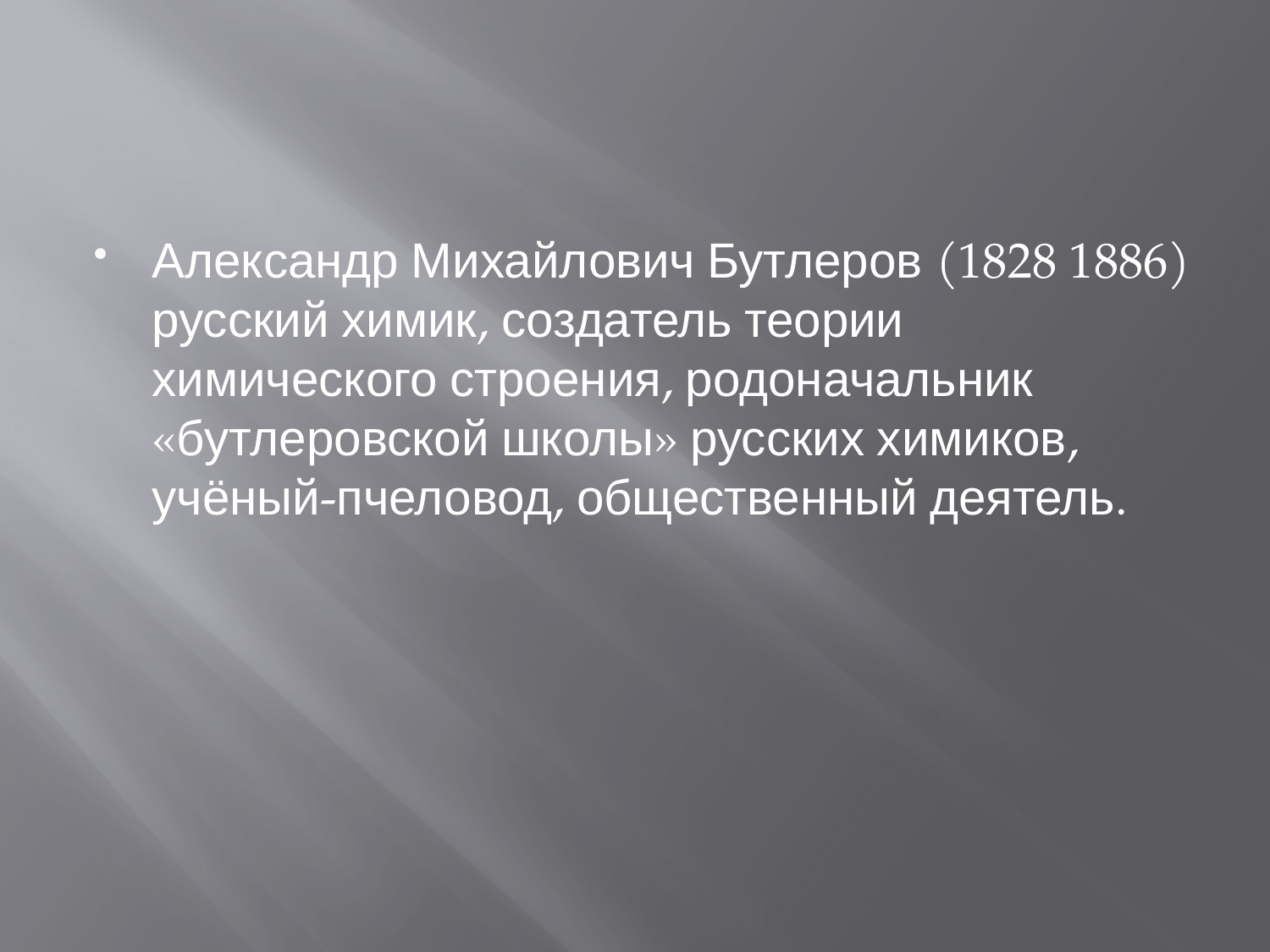

#
Александр Михайлович Бутлеров (1828 1886) русский химик, создатель теории химического строения, родоначальник «бутлеровской школы» русских химиков, учёный-пчеловод, общественный деятель.